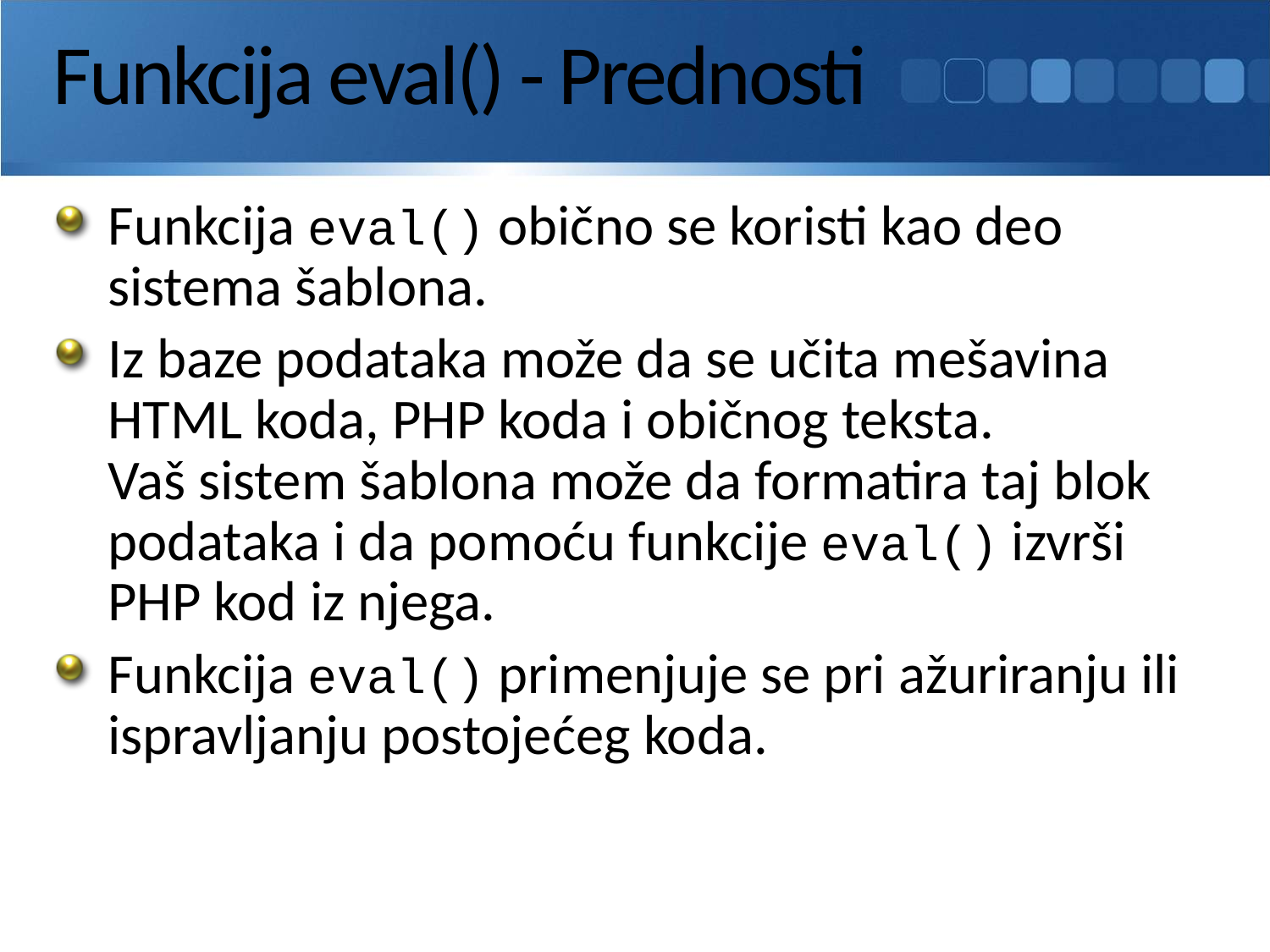

# Funkcija eval() - Prednosti
Funkcija eval() obično se koristi kao deo sistema šablona.
Iz baze podataka može da se učita mešavina HTML koda, PHP koda i običnog teksta.
Vaš sistem šablona može da formatira taj blok podataka i da pomoću funkcije eval() izvrši
PHP kod iz njega.
Funkcija eval() primenjuje se pri ažuriranju ili ispravljanju postojećeg koda.